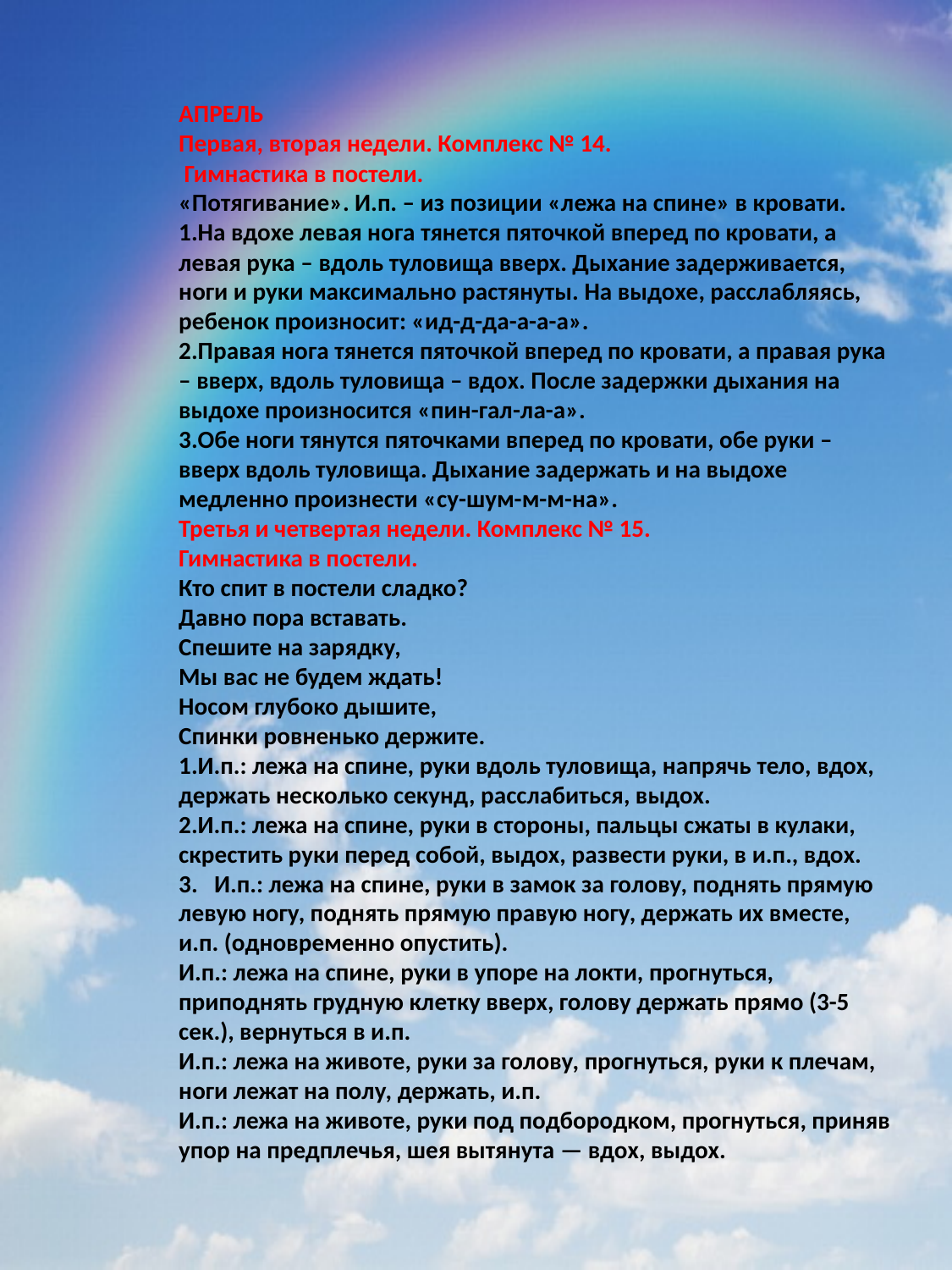

АПРЕЛЬ
Первая, вторая недели. Комплекс № 14.
 Гимнастика в постели.
«Потягивание». И.п. – из позиции «лежа на спине» в кровати.
1.На вдохе левая нога тянется пяточкой вперед по кровати, а левая рука – вдоль туловища вверх. Дыхание задерживается, ноги и руки максимально растянуты. На выдохе, расслабляясь, ребенок произносит: «ид-д-да-а-а-а».
2.Правая нога тянется пяточкой вперед по кровати, а правая рука – вверх, вдоль туловища – вдох. После задержки дыхания на выдохе произносится «пин-гал-ла-а».
3.Обе ноги тянутся пяточками вперед по кровати, обе руки – вверх вдоль туловища. Дыхание задержать и на выдохе медленно произнести «су-шум-м-м-на».
Третья и четвертая недели. Комплекс № 15.
Гимнастика в постели.
Кто спит в постели сладко?
Давно пора вставать.
Спешите на зарядку,
Мы вас не будем ждать!
Носом глубоко дышите,
Спинки ровненько держите.
1.И.п.: лежа на спине, руки вдоль туловища, напрячь тело, вдох, дер­жать несколько секунд, расслабиться, выдох.
2.И.п.: лежа на спине, руки в стороны, пальцы сжаты в кулаки, скрестить руки перед собой, выдох, развести руки, в и.п., вдох.
3.   И.п.: лежа на спине, руки в замок за голову, поднять прямую левую ногу, поднять прямую правую ногу, держать их вместе, и.п. (одновре­менно опустить).
И.п.: лежа на спине, руки в упоре на локти, прогнуться, приподнять грудную клетку вверх, голову держать прямо (3-5 сек.), вернуться в и.п.
И.п.: лежа на животе, руки за голову, прогнуться, руки к плечам, ноги лежат на полу, держать, и.п.
И.п.: лежа на животе, руки под подбородком, прогнуться, приняв упор на предплечья, шея вытянута — вдох, выдох.